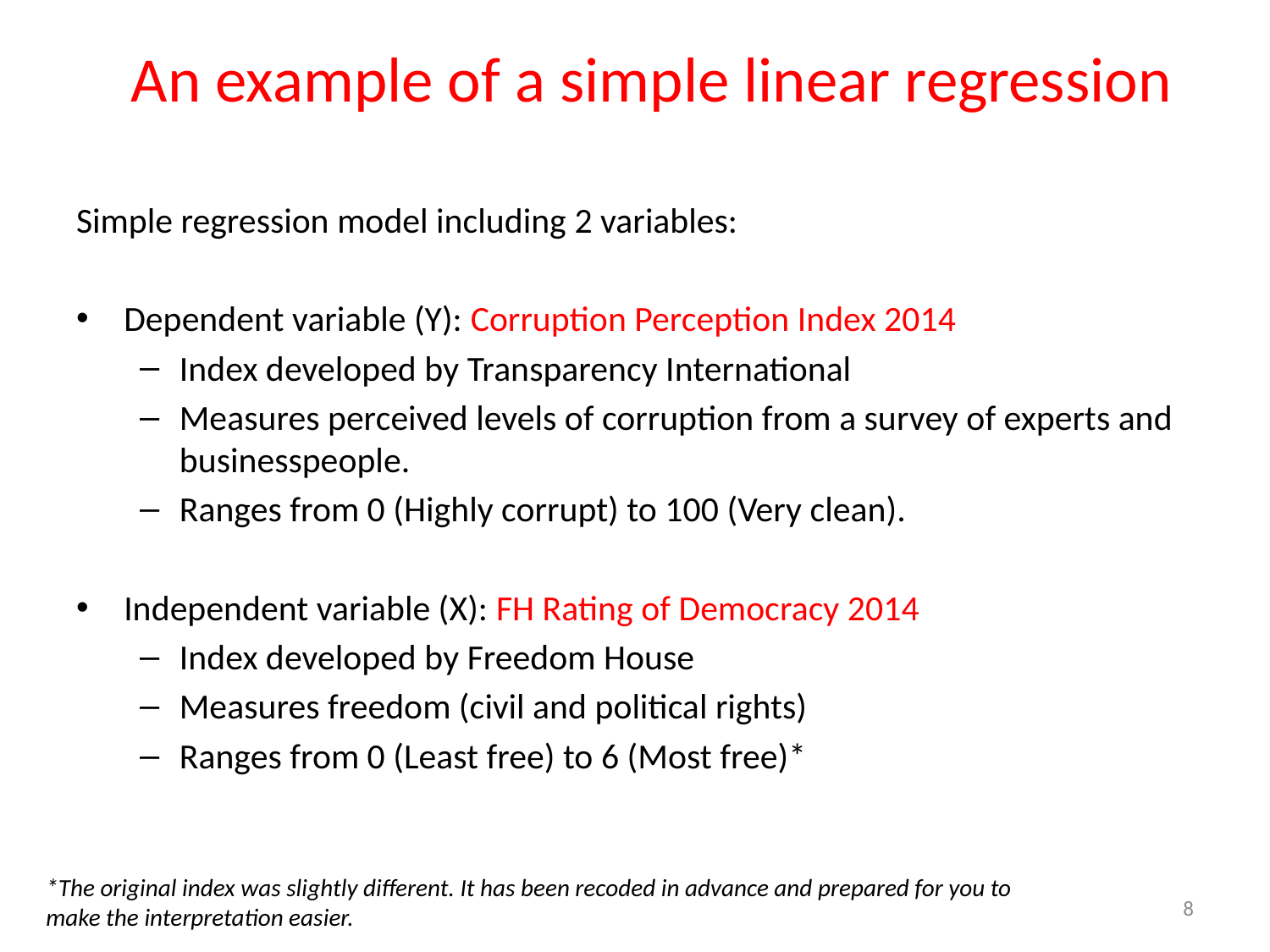

# An example of a simple linear regression
Simple regression model including 2 variables:

Dependent variable (Y): Corruption Perception Index 2014
Index developed by Transparency International
Measures perceived levels of corruption from a survey of experts and businesspeople.
Ranges from 0 (Highly corrupt) to 100 (Very clean).

Independent variable (X): FH Rating of Democracy 2014
Index developed by Freedom House
Measures freedom (civil and political rights)
Ranges from 0 (Least free) to 6 (Most free)*

*The original index was slightly different. It has been recoded in advance and prepared for you to make the interpretation easier.
8